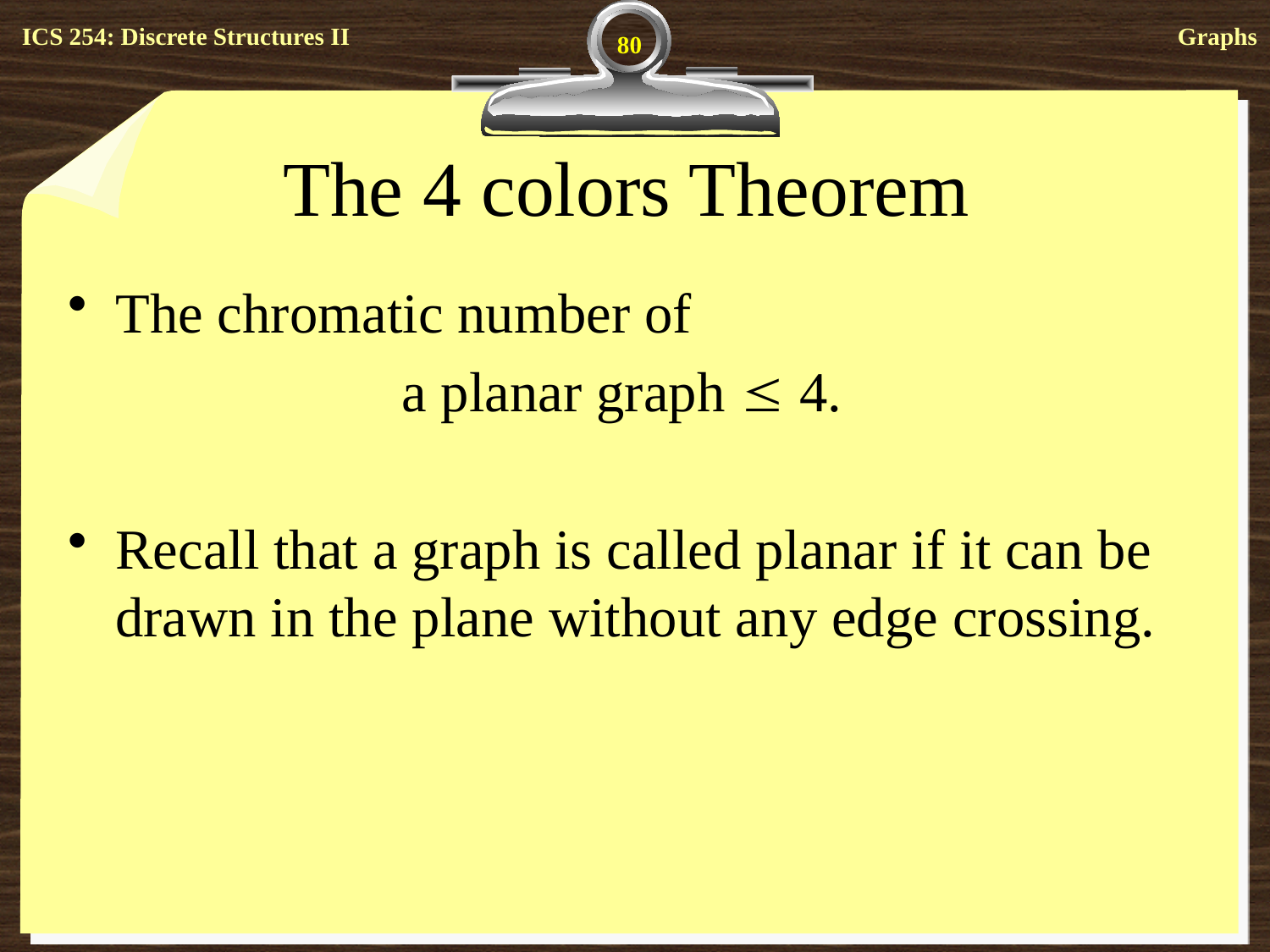

80
# The 4 colors Theorem
The chromatic number of
a planar graph ≤ 4.

Recall that a graph is called planar if it can be drawn in the plane without any edge crossing.